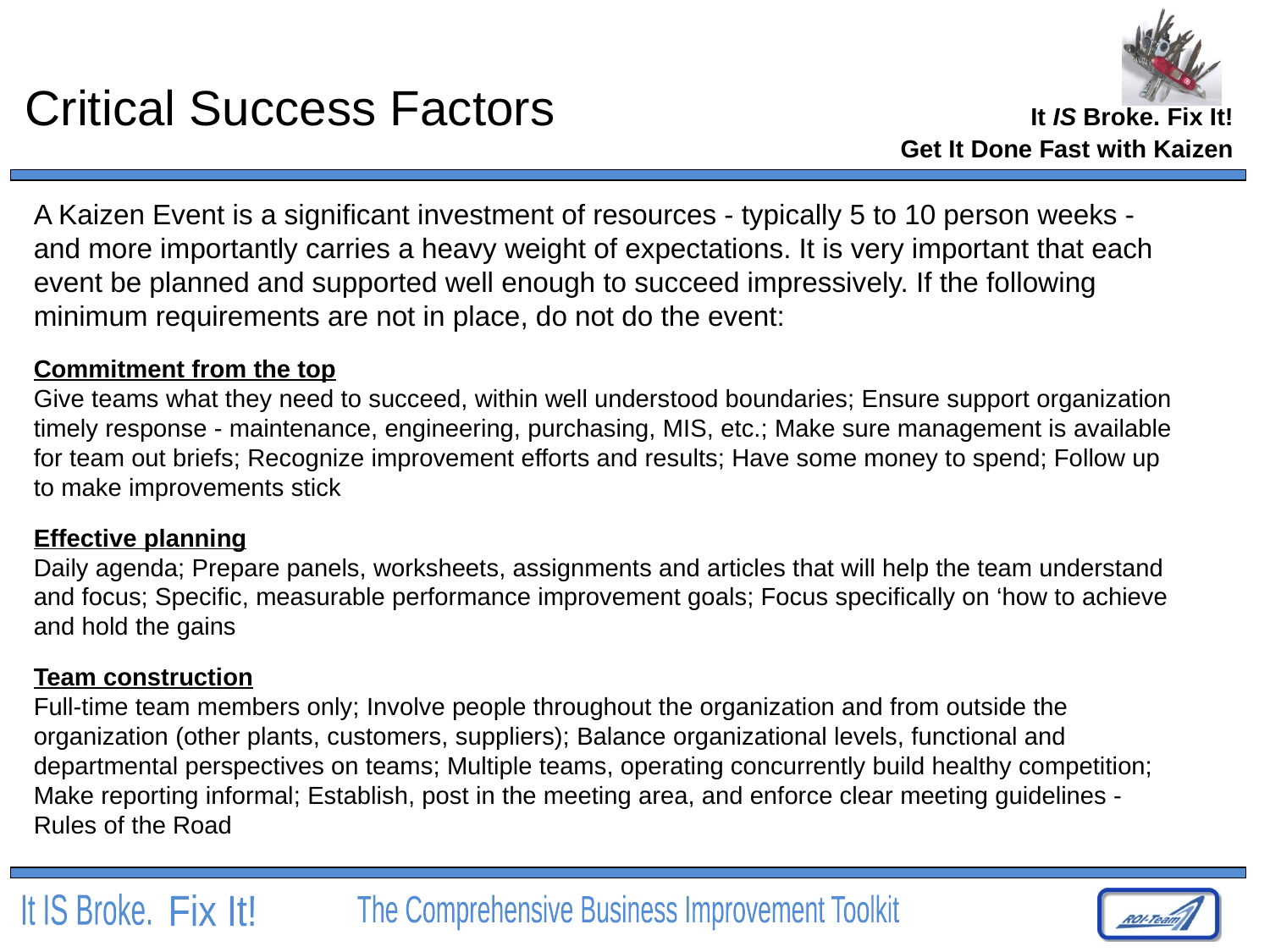

# Critical Success Factors
Get It Done Fast with Kaizen
A Kaizen Event is a significant investment of resources - typically 5 to 10 person weeks - and more importantly carries a heavy weight of expectations. It is very important that each event be planned and supported well enough to succeed impressively. If the following minimum requirements are not in place, do not do the event:
Commitment from the top
Give teams what they need to succeed, within well understood boundaries; Ensure support organization timely response - maintenance, engineering, purchasing, MIS, etc.; Make sure management is available for team out briefs; Recognize improvement efforts and results; Have some money to spend; Follow up to make improvements stick
Effective planning
Daily agenda; Prepare panels, worksheets, assignments and articles that will help the team understand and focus; Specific, measurable performance improvement goals; Focus specifically on ‘how to achieve and hold the gains
Team construction
Full-time team members only; Involve people throughout the organization and from outside the organization (other plants, customers, suppliers); Balance organizational levels, functional and departmental perspectives on teams; Multiple teams, operating concurrently build healthy competition; Make reporting informal; Establish, post in the meeting area, and enforce clear meeting guidelines - Rules of the Road